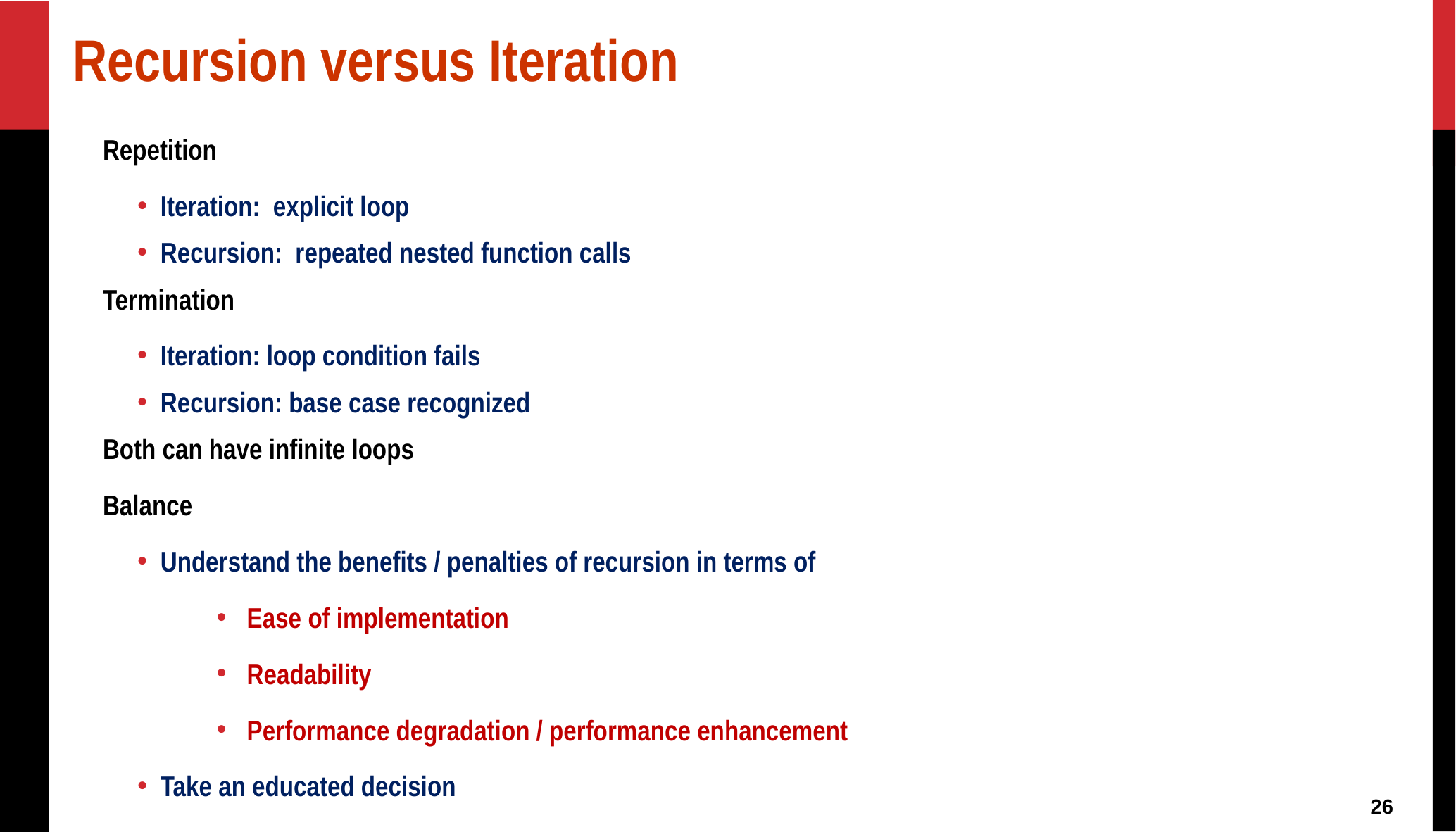

# Recursion versus Iteration
Repetition
Iteration:  explicit loop
Recursion:  repeated nested function calls
Termination
Iteration: loop condition fails
Recursion: base case recognized
Both can have infinite loops
Balance
Understand the benefits / penalties of recursion in terms of
Ease of implementation
Readability
Performance degradation / performance enhancement
Take an educated decision
26